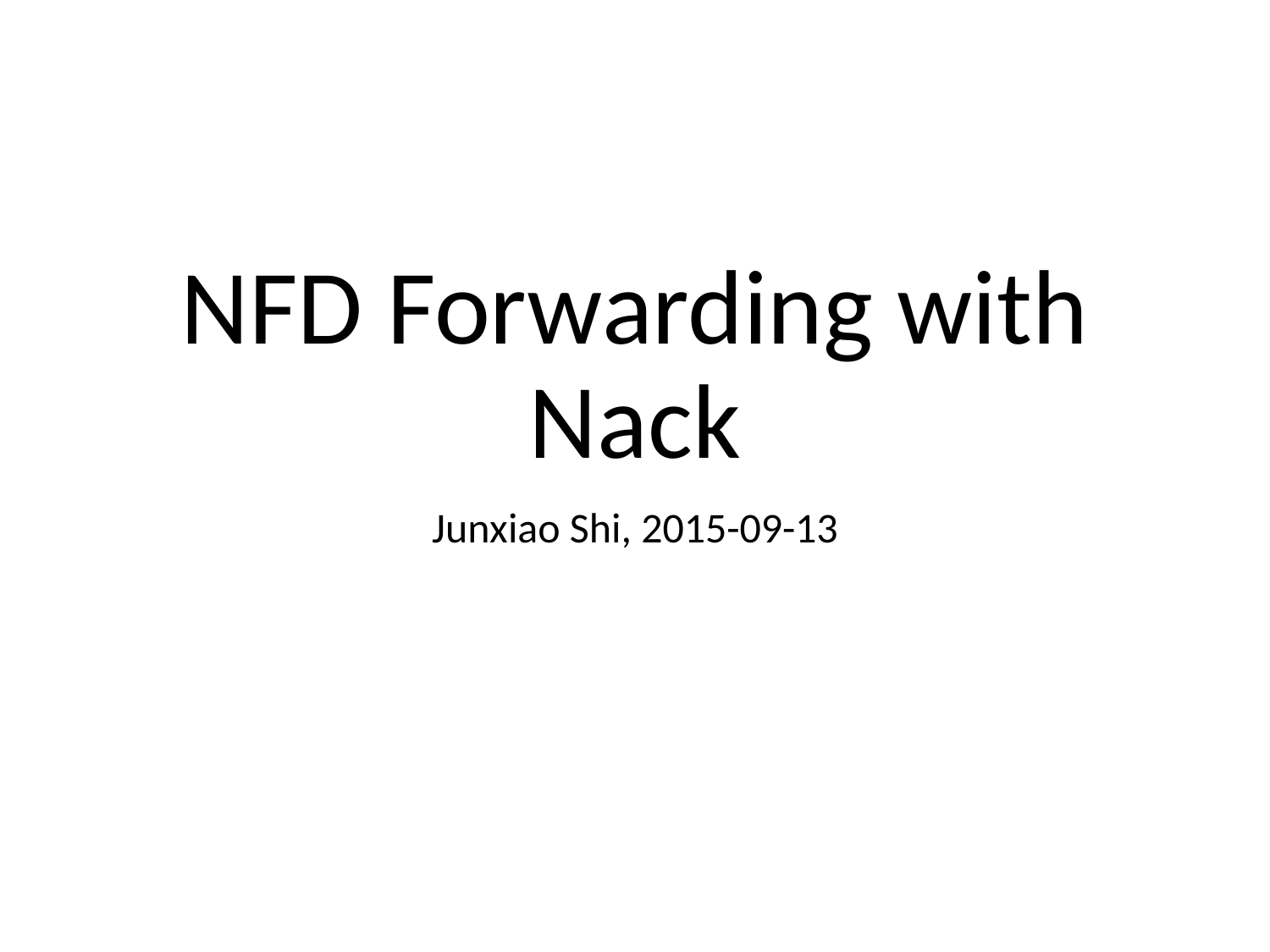

# NFD Forwarding with Nack
Junxiao Shi, 2015-09-13